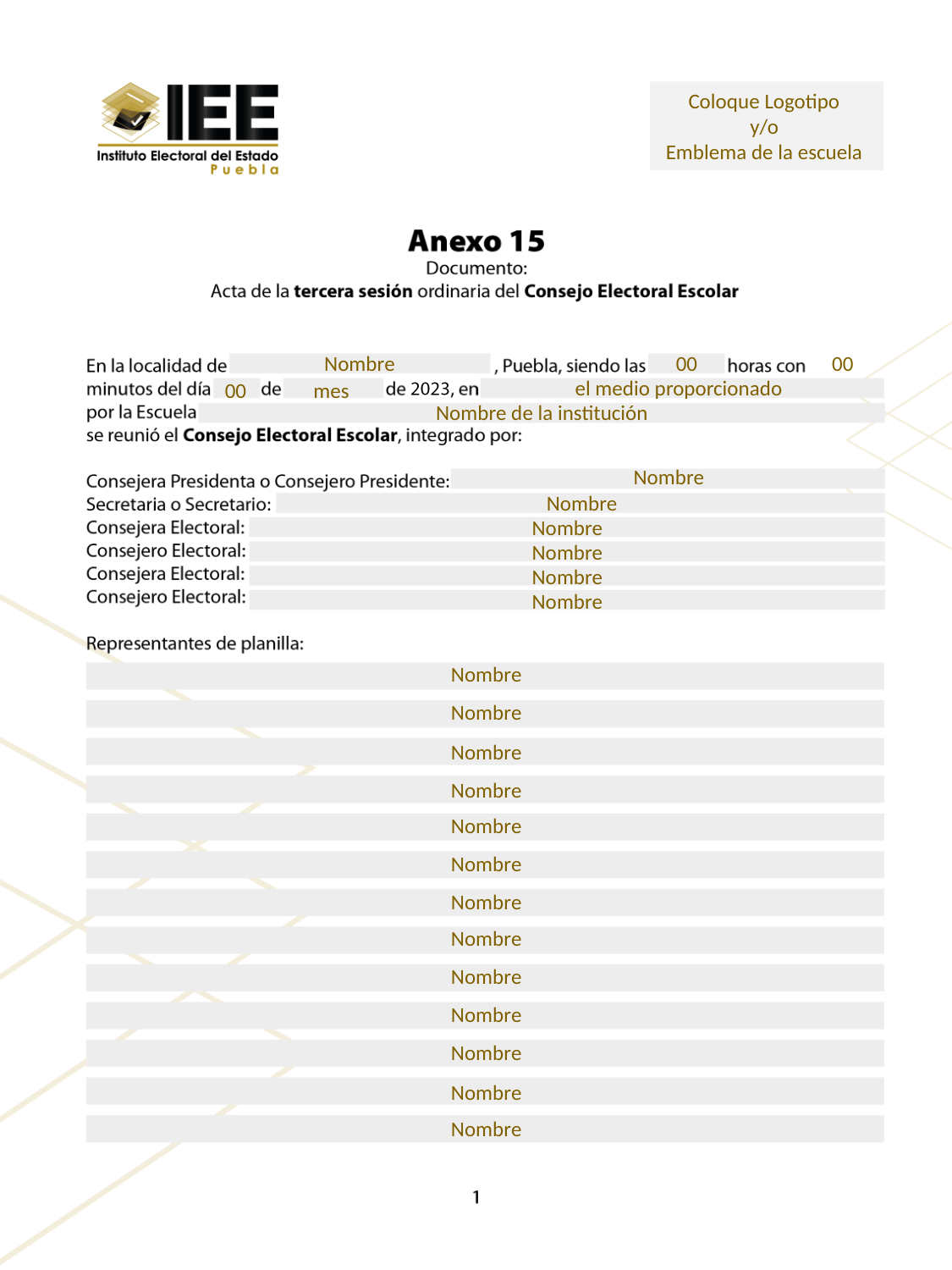

Coloque Logotipo
y/o
Emblema de la escuela
Nombre
00
00
el medio proporcionado
mes
00
Nombre de la institución
Nombre
Nombre
Nombre
Nombre
Nombre
Nombre
Nombre
Nombre
Nombre
Nombre
Nombre
Nombre
Nombre
Nombre
Nombre
Nombre
Nombre
Nombre
Nombre